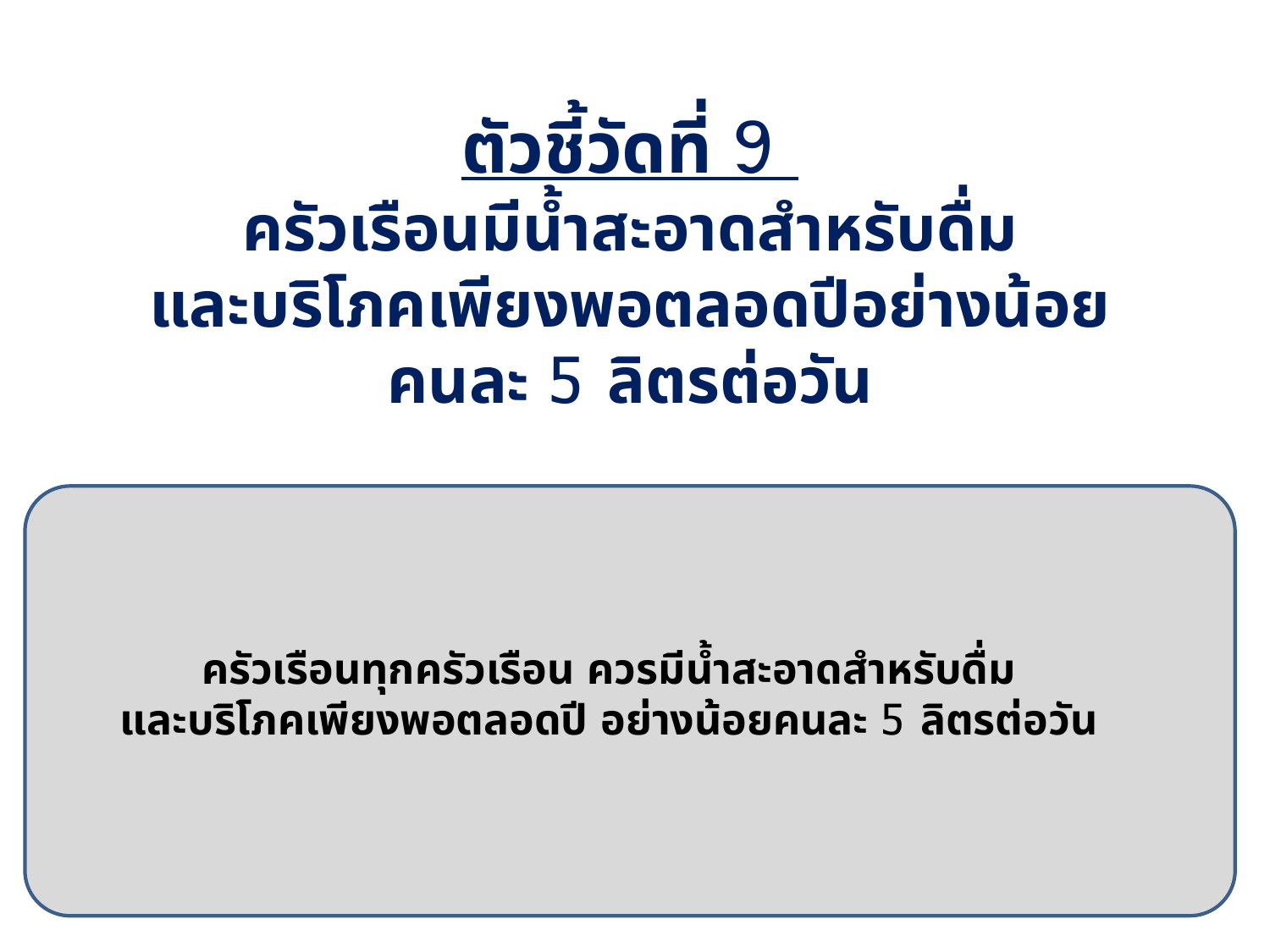

ตัวชี้วัดที่ 9
ครัวเรือนมีน้ำสะอาดสำหรับดื่ม
และบริโภคเพียงพอตลอดปีอย่างน้อย
คนละ 5 ลิตรต่อวัน

ครัวเรือนทุกครัวเรือน ควรมีน้ำสะอาดสำหรับดื่ม
และบริโภคเพียงพอตลอดปี อย่างน้อยคนละ 5 ลิตรต่อวัน